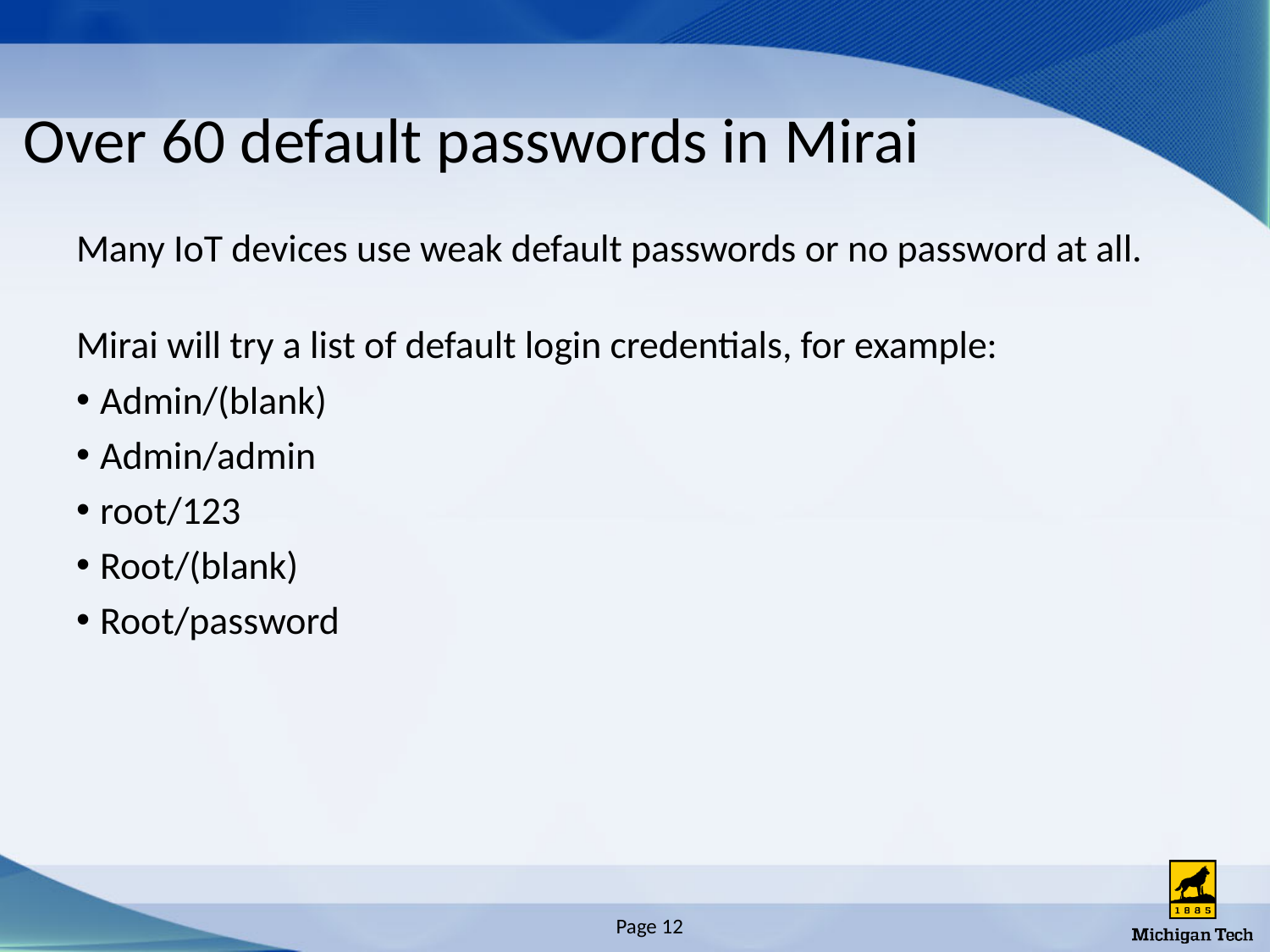

# Over 60 default passwords in Mirai
Many IoT devices use weak default passwords or no password at all.

Mirai will try a list of default login credentials, for example:
Admin/(blank)
Admin/admin
root/123
Root/(blank)
Root/password